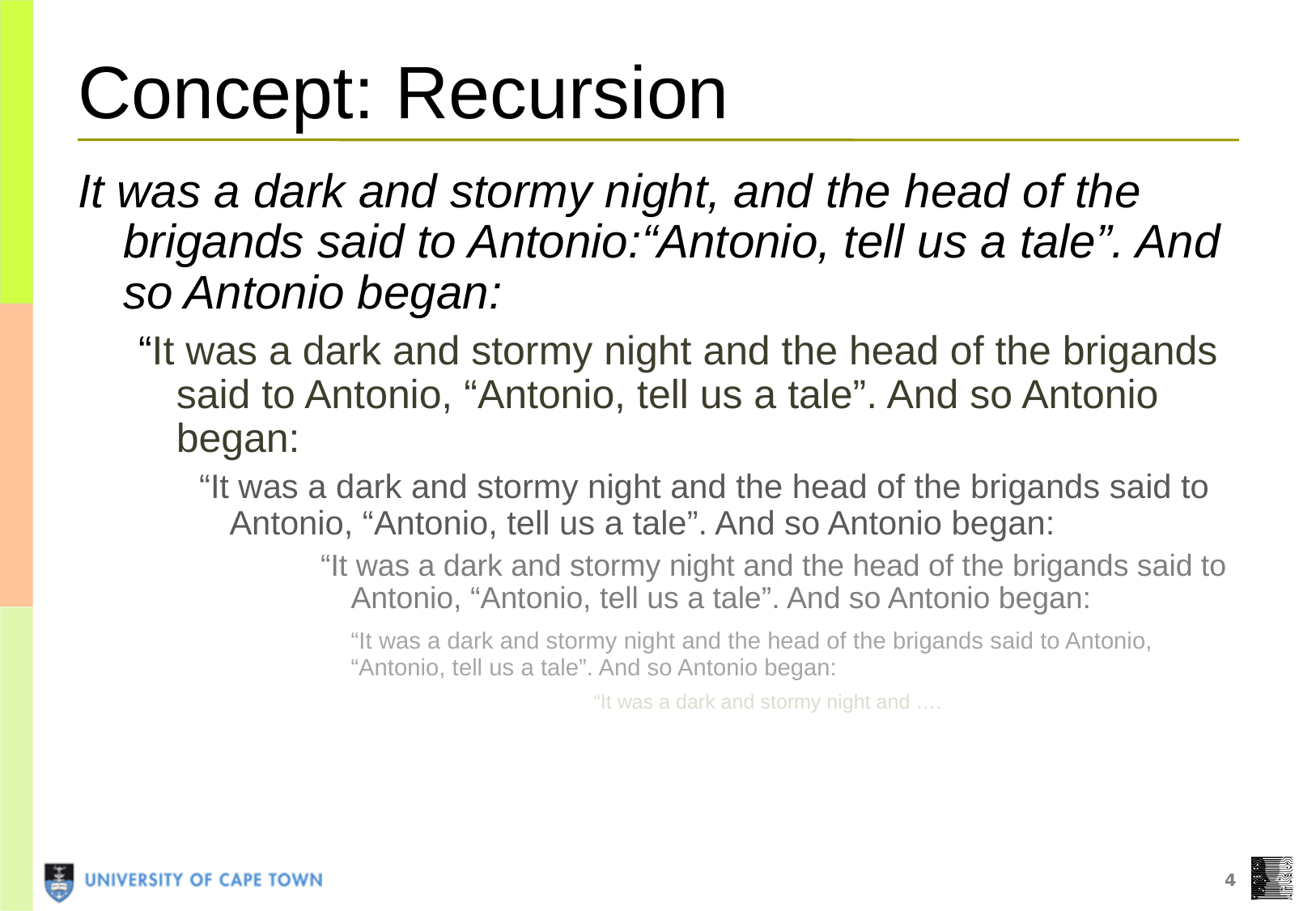

# Concept: Recursion
It was a dark and stormy night, and the head of the brigands said to Antonio:“Antonio, tell us a tale”. And so Antonio began:
“It was a dark and stormy night and the head of the brigands said to Antonio, “Antonio, tell us a tale”. And so Antonio began:
“It was a dark and stormy night and the head of the brigands said to Antonio, “Antonio, tell us a tale”. And so Antonio began:
“It was a dark and stormy night and the head of the brigands said to Antonio, “Antonio, tell us a tale”. And so Antonio began:
	“It was a dark and stormy night and the head of the brigands said to Antonio, “Antonio, tell us a tale”. And so Antonio began:
			“It was a dark and stormy night and ….

4